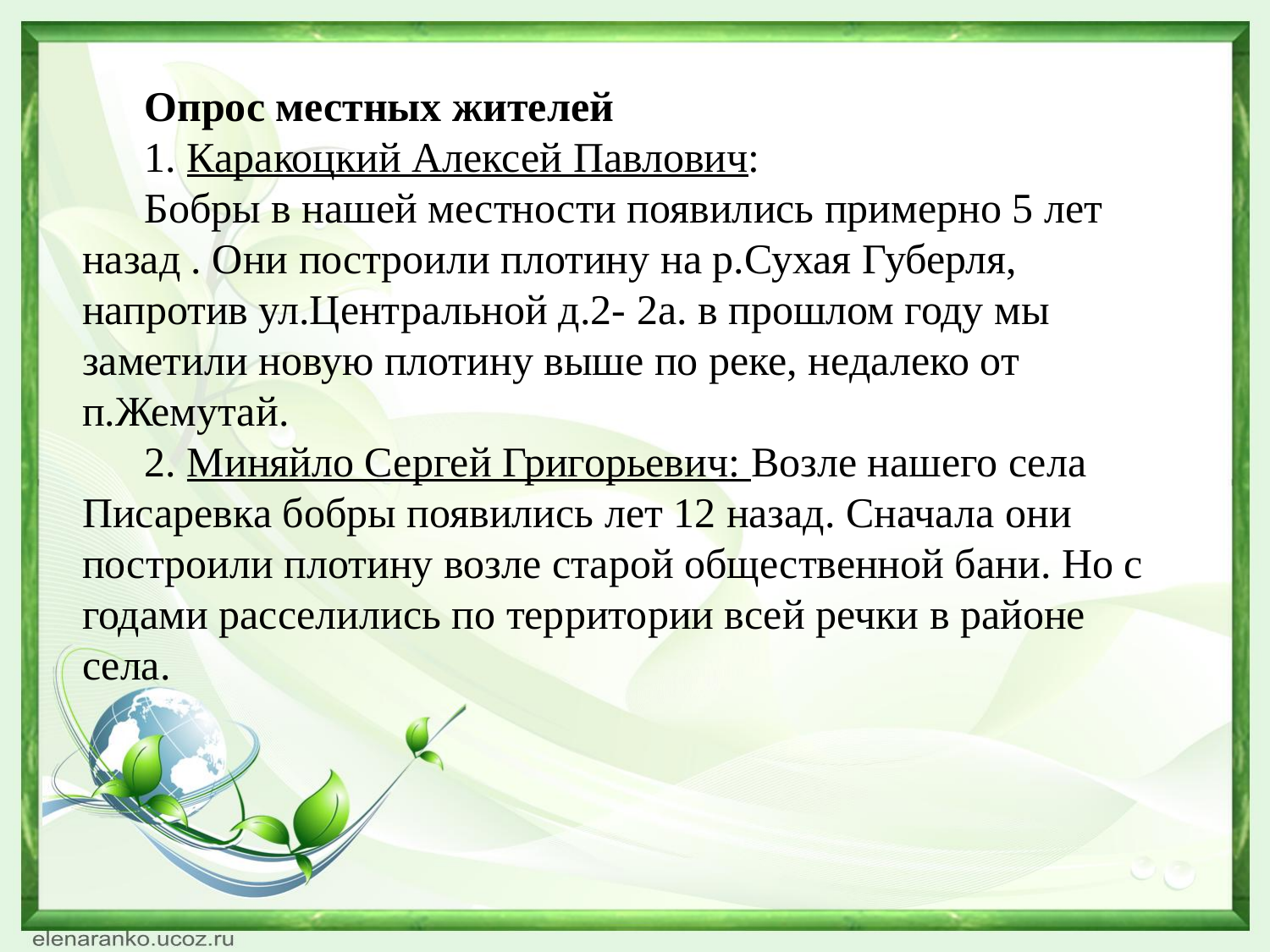

Опрос местных жителей
1. Каракоцкий Алексей Павлович:
Бобры в нашей местности появились примерно 5 лет назад . Они построили плотину на р.Сухая Губерля, напротив ул.Центральной д.2- 2а. в прошлом году мы заметили новую плотину выше по реке, недалеко от п.Жемутай.
2. Миняйло Сергей Григорьевич: Возле нашего села Писаревка бобры появились лет 12 назад. Сначала они построили плотину возле старой общественной бани. Но с годами расселились по территории всей речки в районе села.